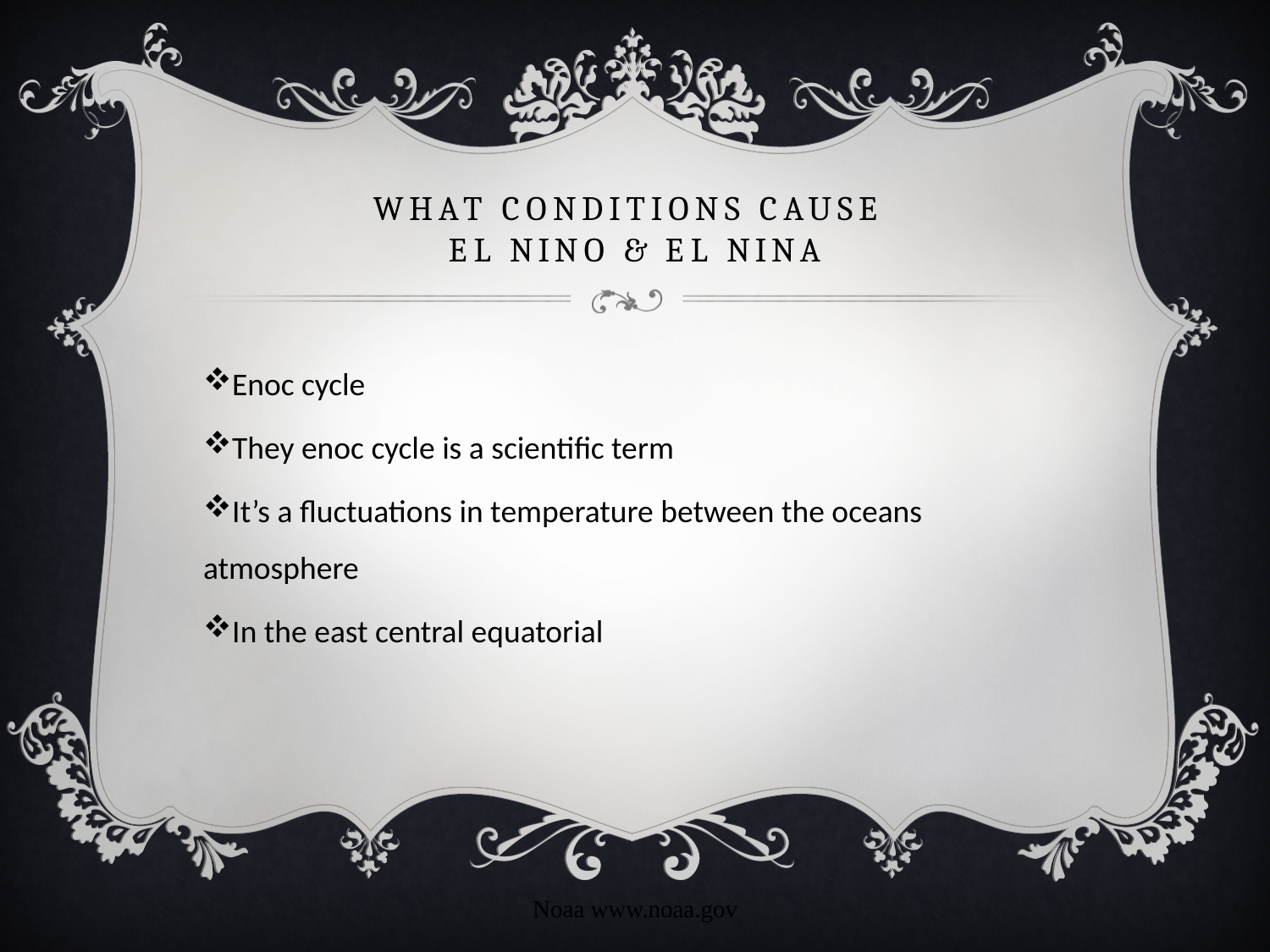

# What conditions cause El Nino & El Nina
Enoc cycle
They enoc cycle is a scientific term
It’s a fluctuations in temperature between the oceans atmosphere
In the east central equatorial
Noaa www.noaa.gov